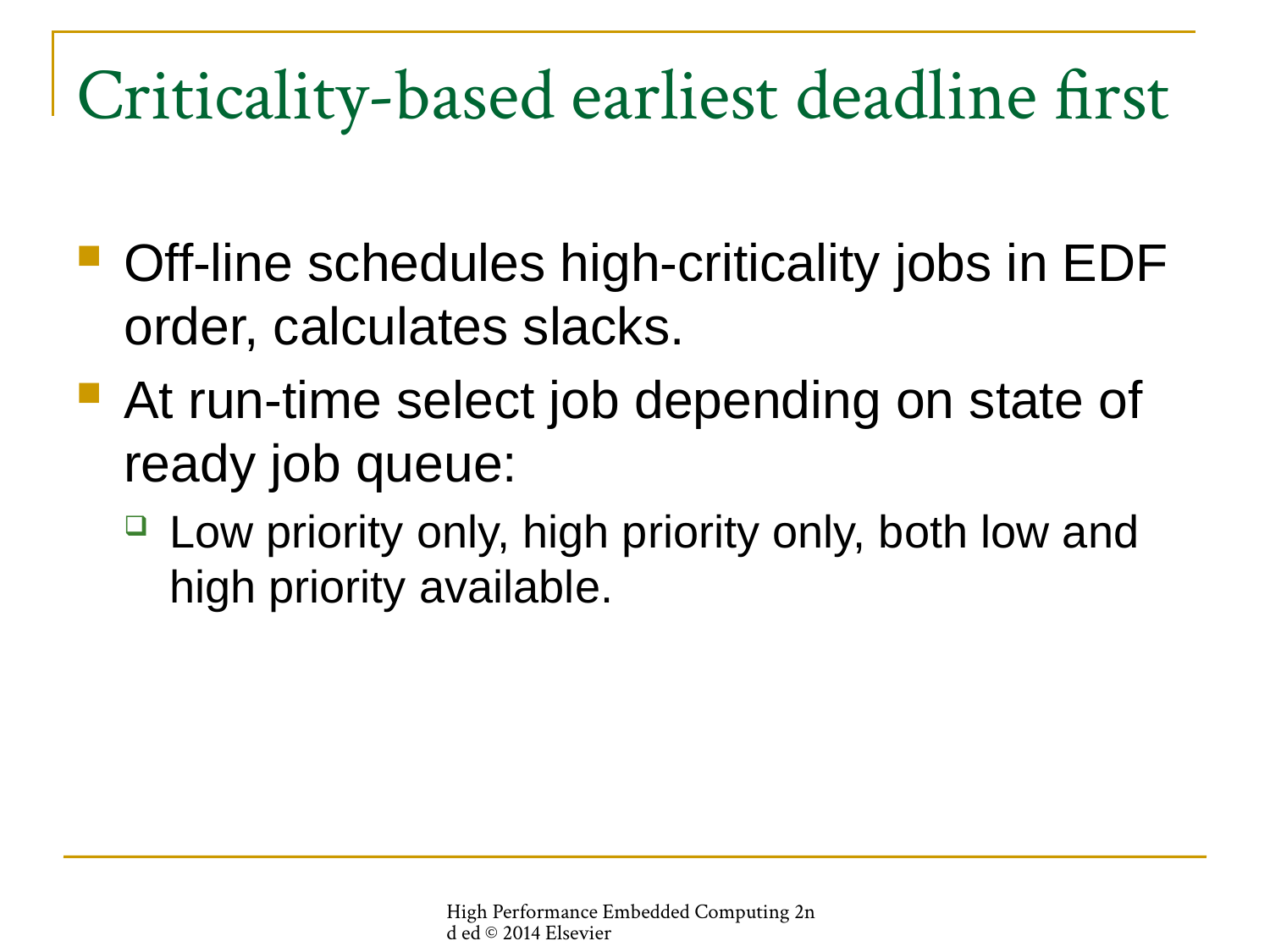

# Criticality-based earliest deadline first
Off-line schedules high-criticality jobs in EDF order, calculates slacks.
At run-time select job depending on state of ready job queue:
Low priority only, high priority only, both low and high priority available.
High Performance Embedded Computing 2nd ed © 2014 Elsevier